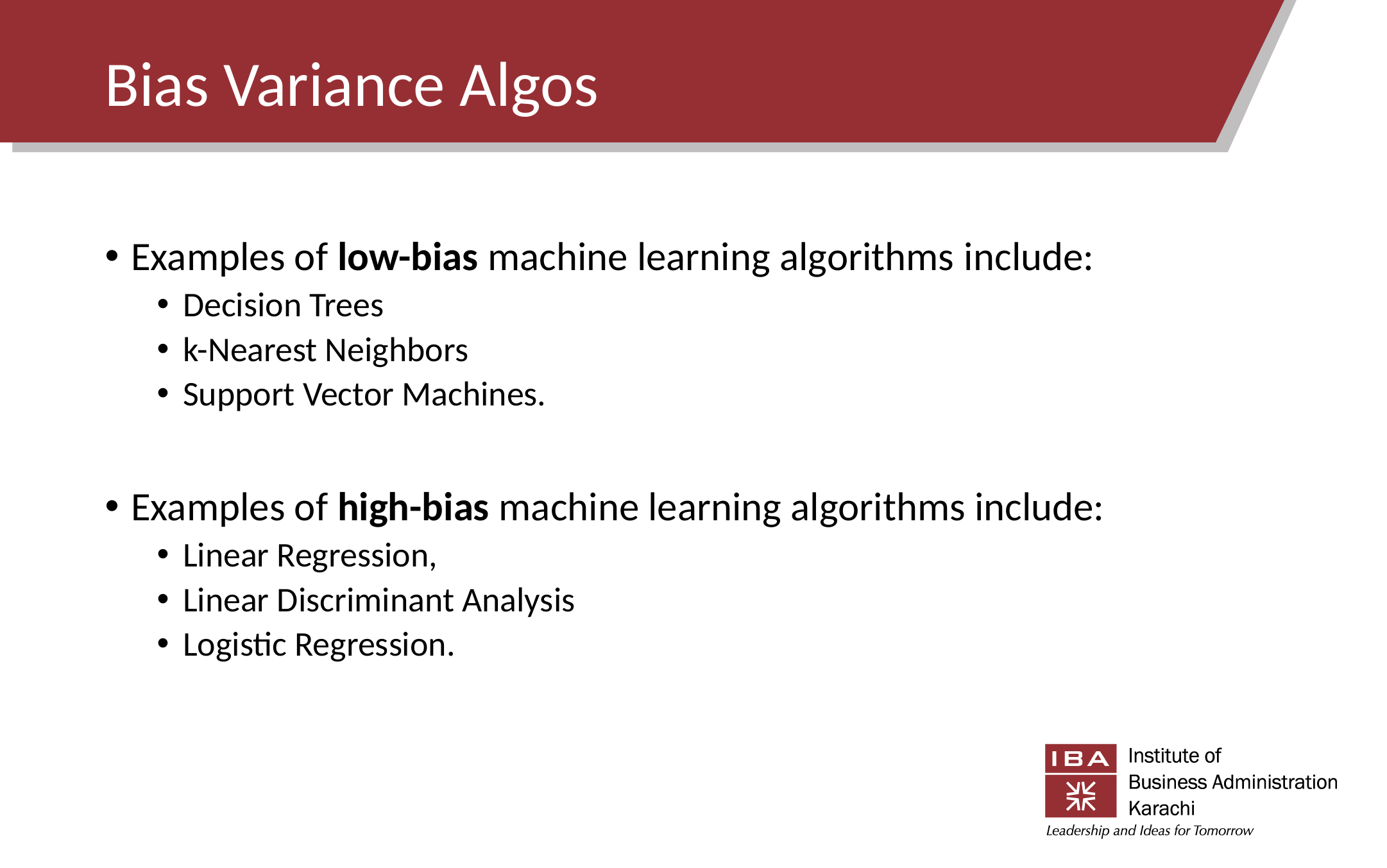

# Bias Variance Algos
Examples of low-bias machine learning algorithms include:
Decision Trees
k-Nearest Neighbors
Support Vector Machines.

Examples of high-bias machine learning algorithms include:
Linear Regression,
Linear Discriminant Analysis
Logistic Regression.